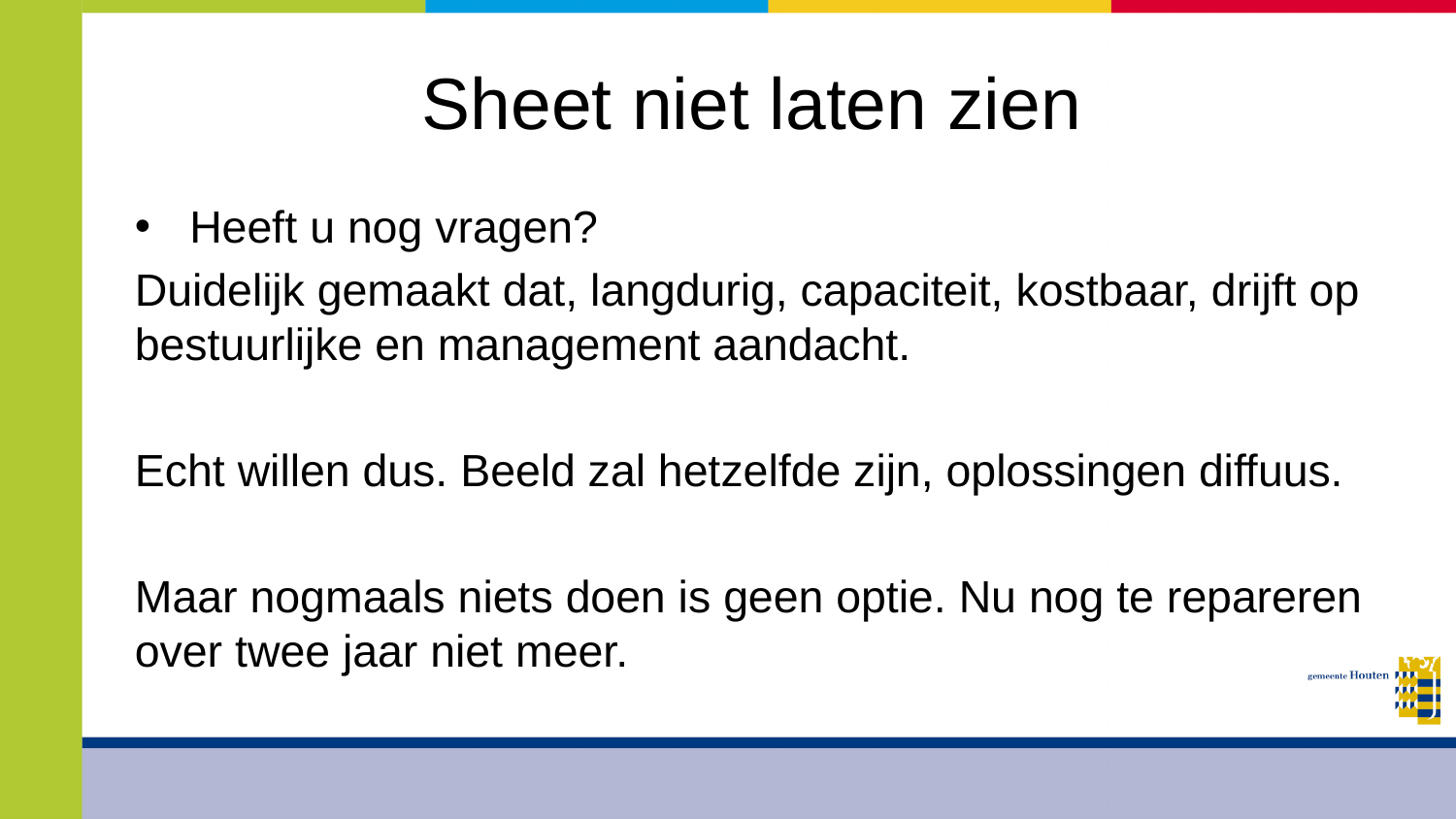

# Sheet niet laten zien
Heeft u nog vragen?
Duidelijk gemaakt dat, langdurig, capaciteit, kostbaar, drijft op bestuurlijke en management aandacht.

Echt willen dus. Beeld zal hetzelfde zijn, oplossingen diffuus.

Maar nogmaals niets doen is geen optie. Nu nog te repareren over twee jaar niet meer.